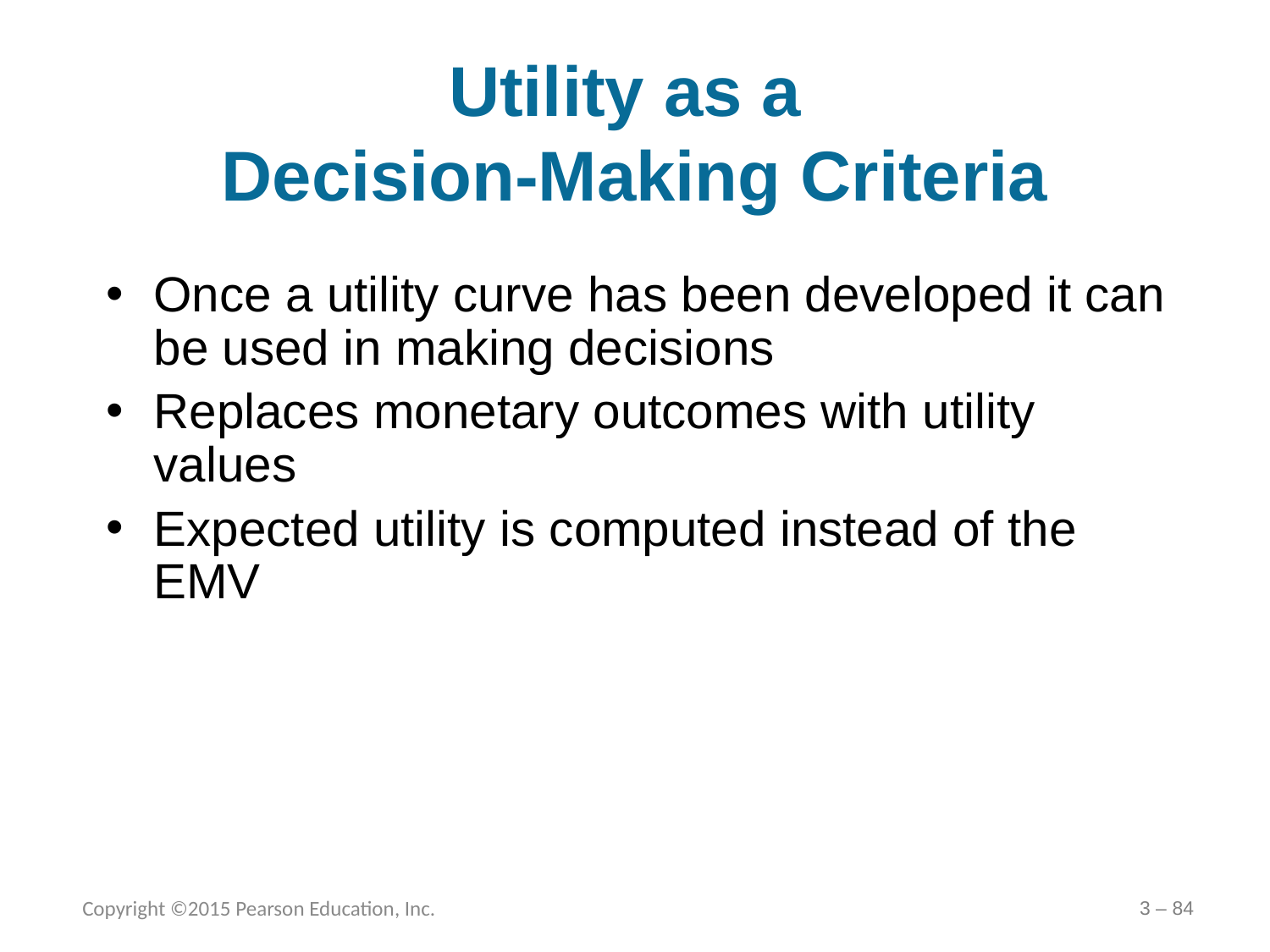

# Utility as a Decision-Making Criteria
Once a utility curve has been developed it can be used in making decisions
Replaces monetary outcomes with utility values
Expected utility is computed instead of the EMV
Copyright ©2015 Pearson Education, Inc.
3 – 84